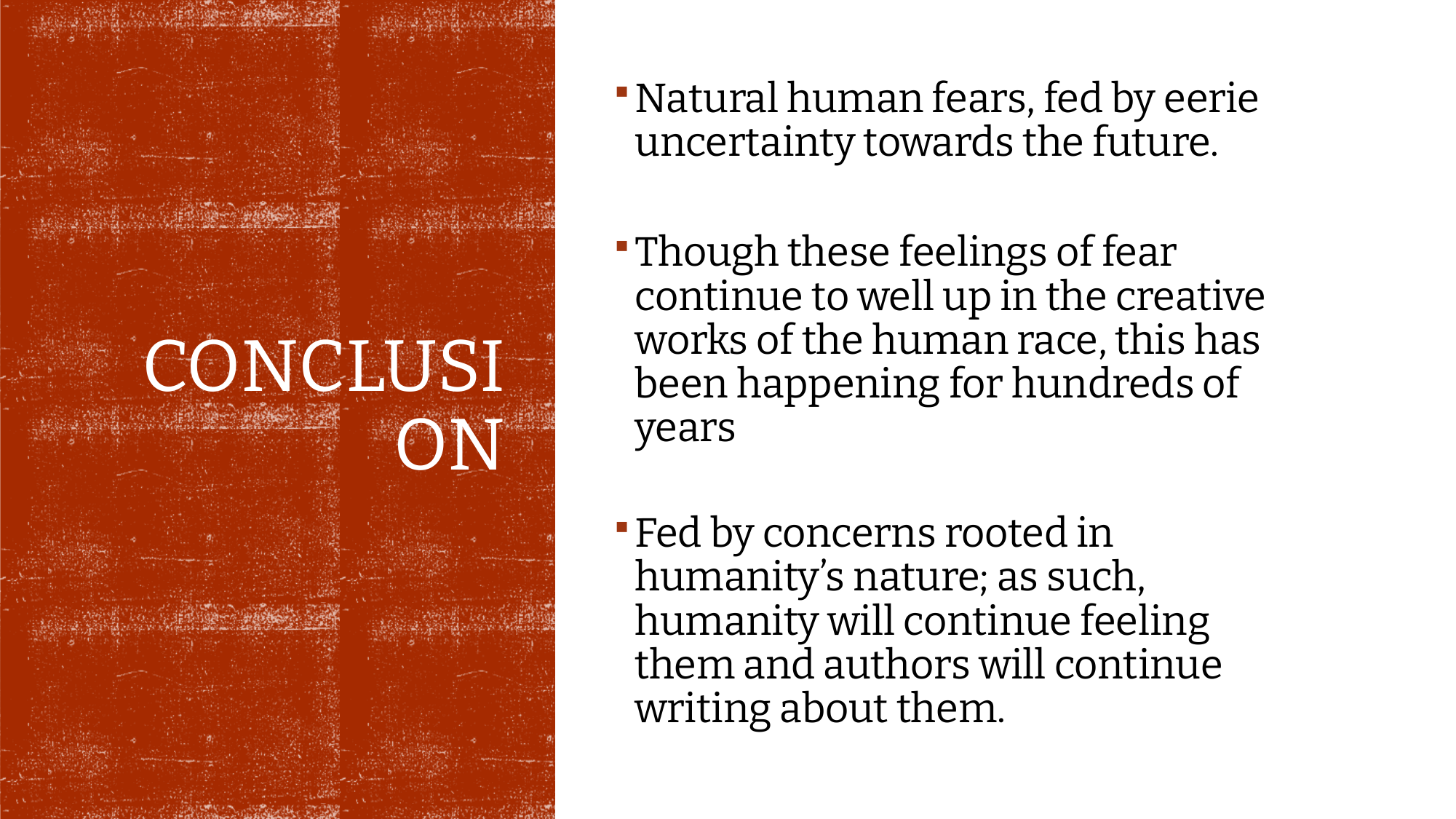

Natural human fears, fed by eerie uncertainty towards the future.
Though these feelings of fear continue to well up in the creative works of the human race, this has been happening for hundreds of years
Fed by concerns rooted in humanity’s nature; as such, humanity will continue feeling them and authors will continue writing about them.
# Conclusion